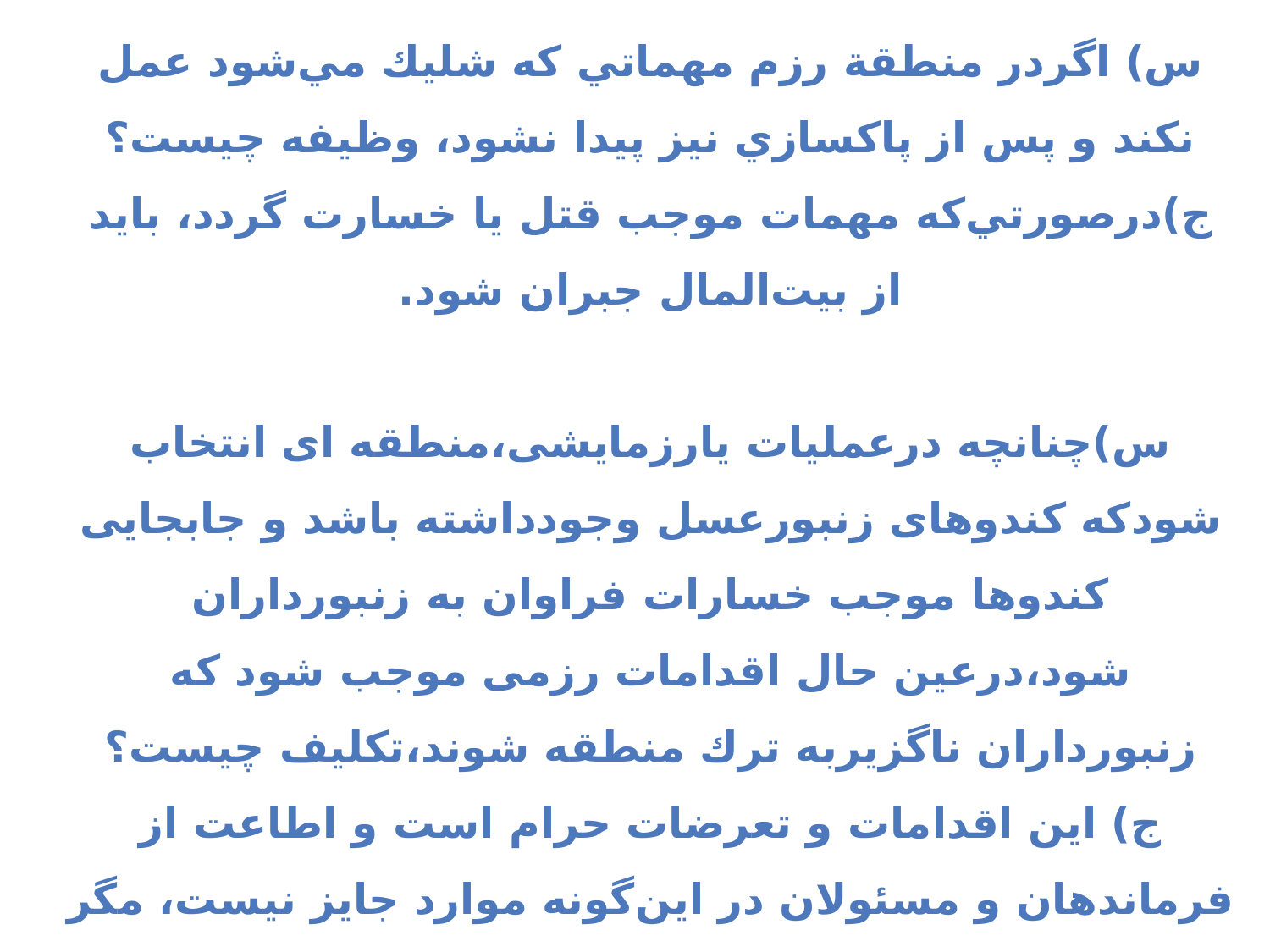

س) اگردر منطقة رزم مهماتي كه شليك مي‌شود عمل نكند و پس از پاكسازي نيز پيدا نشود، وظیفه چیست؟
ج)درصورتي‌كه مهمات موجب قتل يا خسارت گردد، بايد از بيت‌المال جبران شود.

س)چنانچه درعملیات یارزمایشی،منطقه ای انتخاب شودکه کندوهای زنبورعسل وجودداشته باشد و جابجایی کندوها موجب خسارات فراوان به زنبورداران شود،درعین حال اقدامات رزمی موجب شود که زنبورداران ناگزیربه ترك منطقه شوند،تکلیف چیست؟
ج) اين اقدامات و تعرضات حرام است و اطاعت از فرماندهان و مسئولان در اين‌گونه موارد جايز نيست، مگر در مواقع استثنايي و اضطراري كه هيچ راه چاره‌اي براي حفظ جان نيروهاي اسلام يا غلبه بر دشمن وجود نداشته باشد.